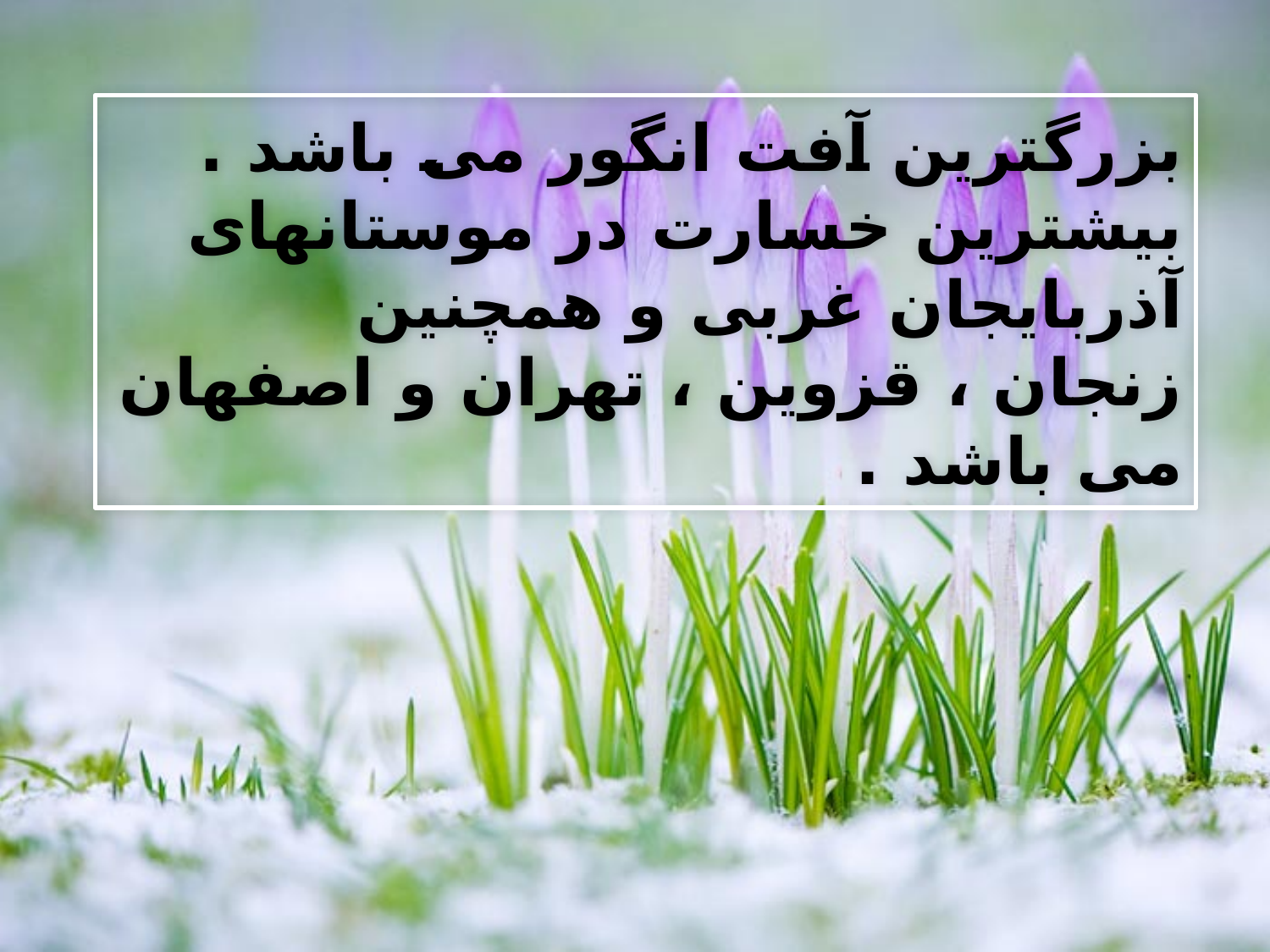

# بزرگترین آفت انگور می باشد . بیشترین خسارت در موستانهای آذربایجان غربی و همچنین زنجان ، قزوین ، تهران و اصفهان می باشد .